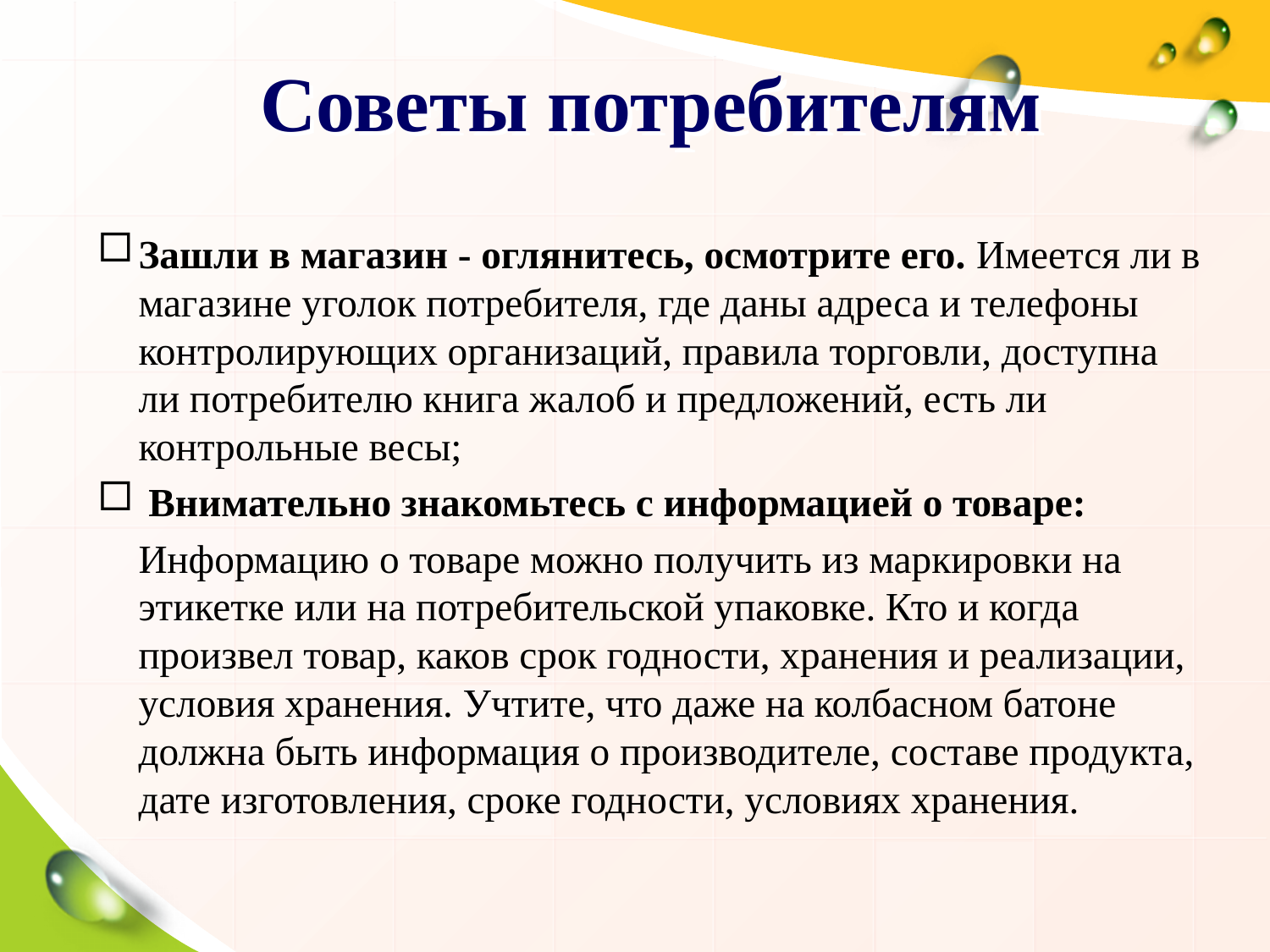

# Советы потребителям
Зашли в магазин - оглянитесь, осмотрите его. Имеется ли в магазине уголок потребителя, где даны адреса и телефоны контролирующих организаций, правила торговли, доступна ли потребителю книга жалоб и предложений, есть ли контрольные весы;
 Внимательно знакомьтесь с информацией о товаре:
	Информацию о товаре можно получить из маркировки на этикетке или на потребительской упаковке. Кто и когда произвел товар, каков срок годности, хранения и реализации, условия хранения. Учтите, что даже на колбасном батоне должна быть информация о производителе, составе продукта, дате изготовления, сроке годности, условиях хранения.